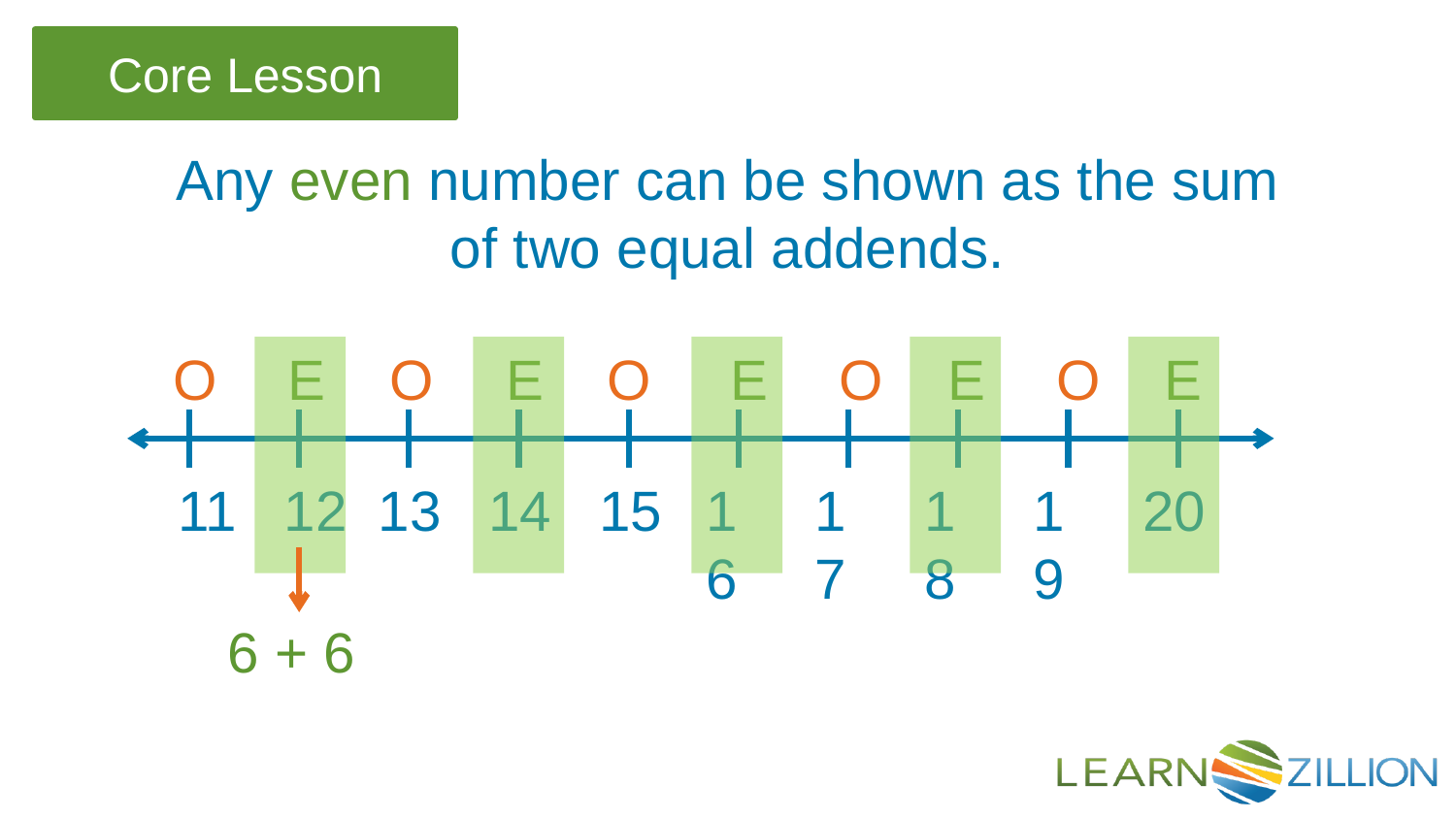

Any even number can be shown as the sum of two equal addends.
O
E
O
E
O
E
O
E
O
E
11   12  13   14   15
16
17
18
19
20

6 + 6